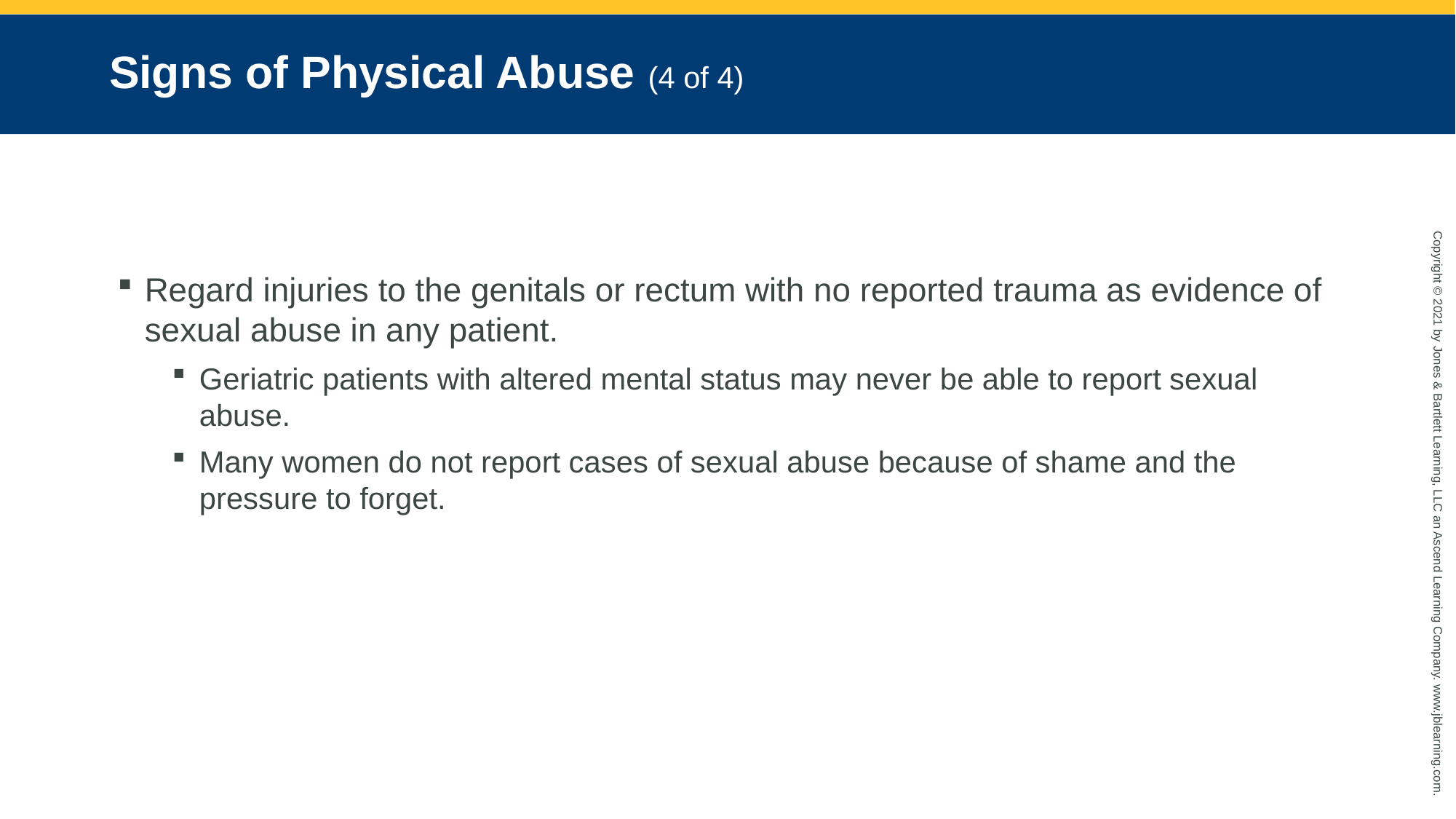

# Signs of Physical Abuse (4 of 4)
Regard injuries to the genitals or rectum with no reported trauma as evidence of sexual abuse in any patient.
Geriatric patients with altered mental status may never be able to report sexual abuse.
Many women do not report cases of sexual abuse because of shame and the pressure to forget.